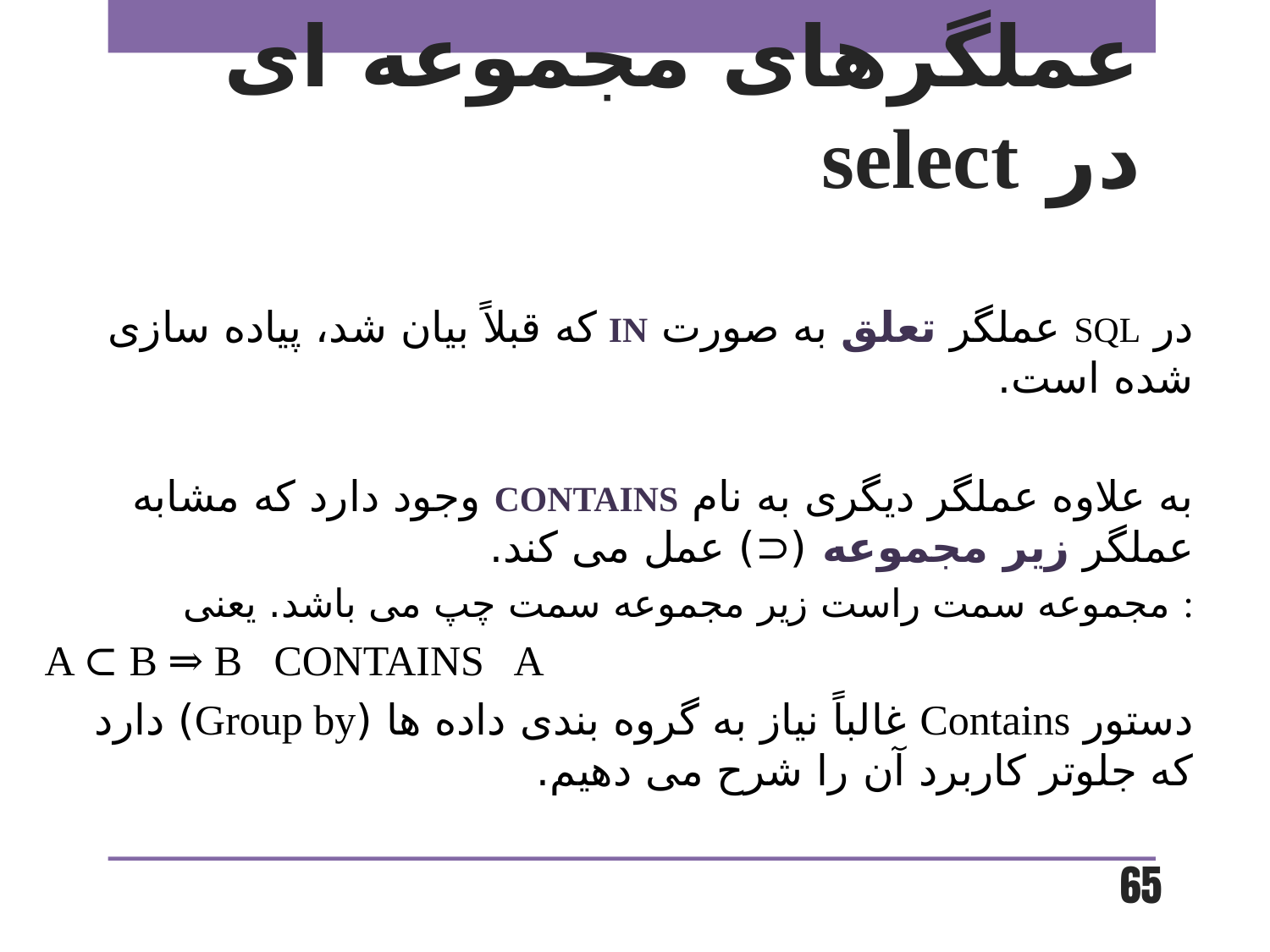

# عملگرهای مجموعه ای در select
در SQL عملگر تعلق به صورت IN که قبلاً بیان شد، پیاده سازی شده است.

به علاوه عملگر دیگری به نام CONTAINS وجود دارد که مشابه عملگر زیر مجموعه (⊂) عمل می کند.
مجموعه سمت راست زیر مجموعه سمت چپ می باشد. یعنی :
A ⊂ B ⇒ B   CONTAINS   A
دستور Contains غالباً نیاز به گروه بندی داده ها (Group by) دارد که جلوتر کاربرد آن را شرح می دهیم.

65